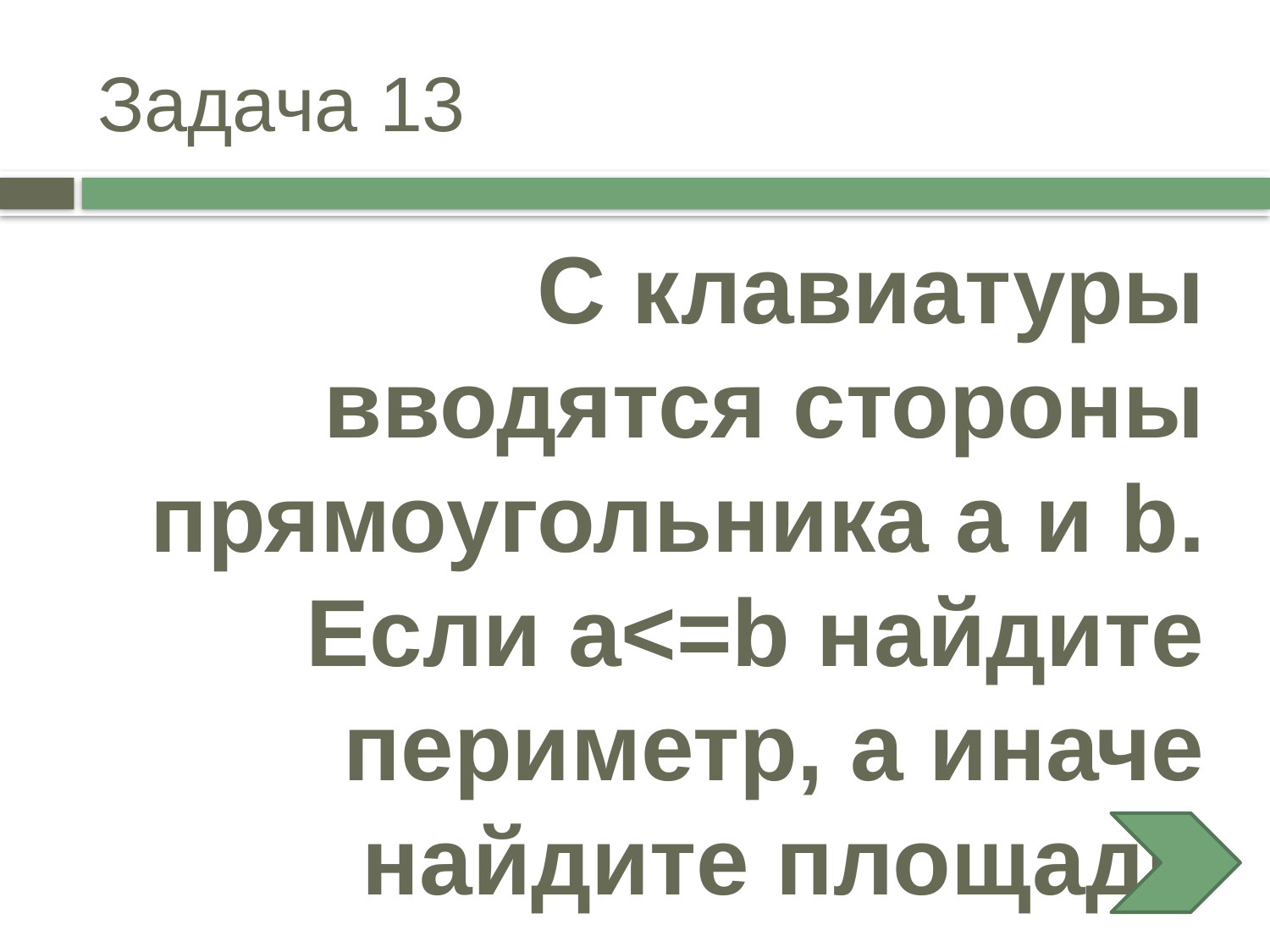

# Задача 13
    С клавиатуры вводятся стороны прямоугольника а и b. Если a<=b найдите периметр, а иначе найдите площадь